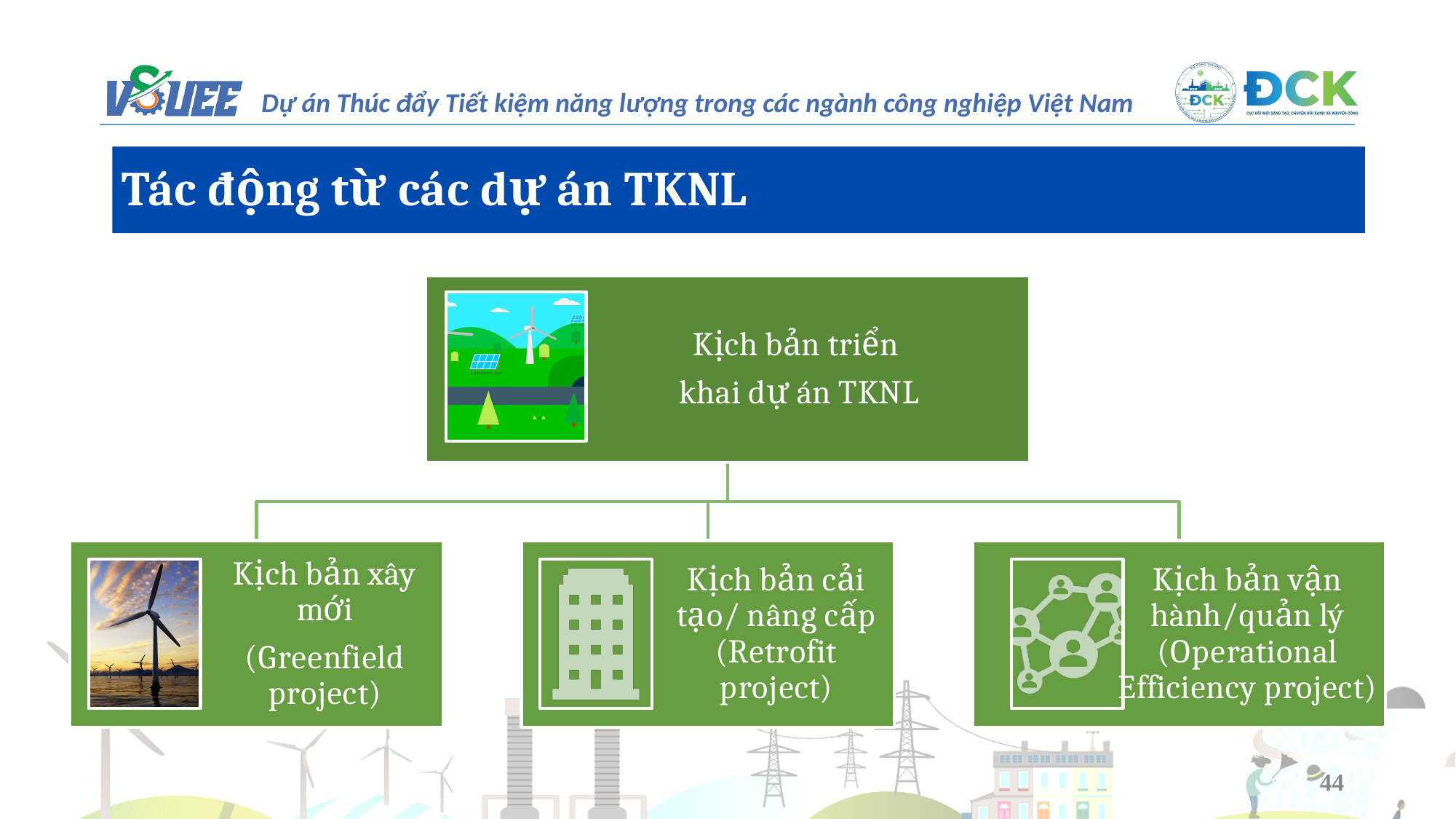

Tác động từ các dự án TKNL
Kịch bản triển
 khai dự án TKNL
Kịch bản xây mới
(Greenfield project)
Kịch bản cải tạo/ nâng cấp (Retrofit project)
Kịch bản vận hành/quản lý (Operational Efficiency project)
44